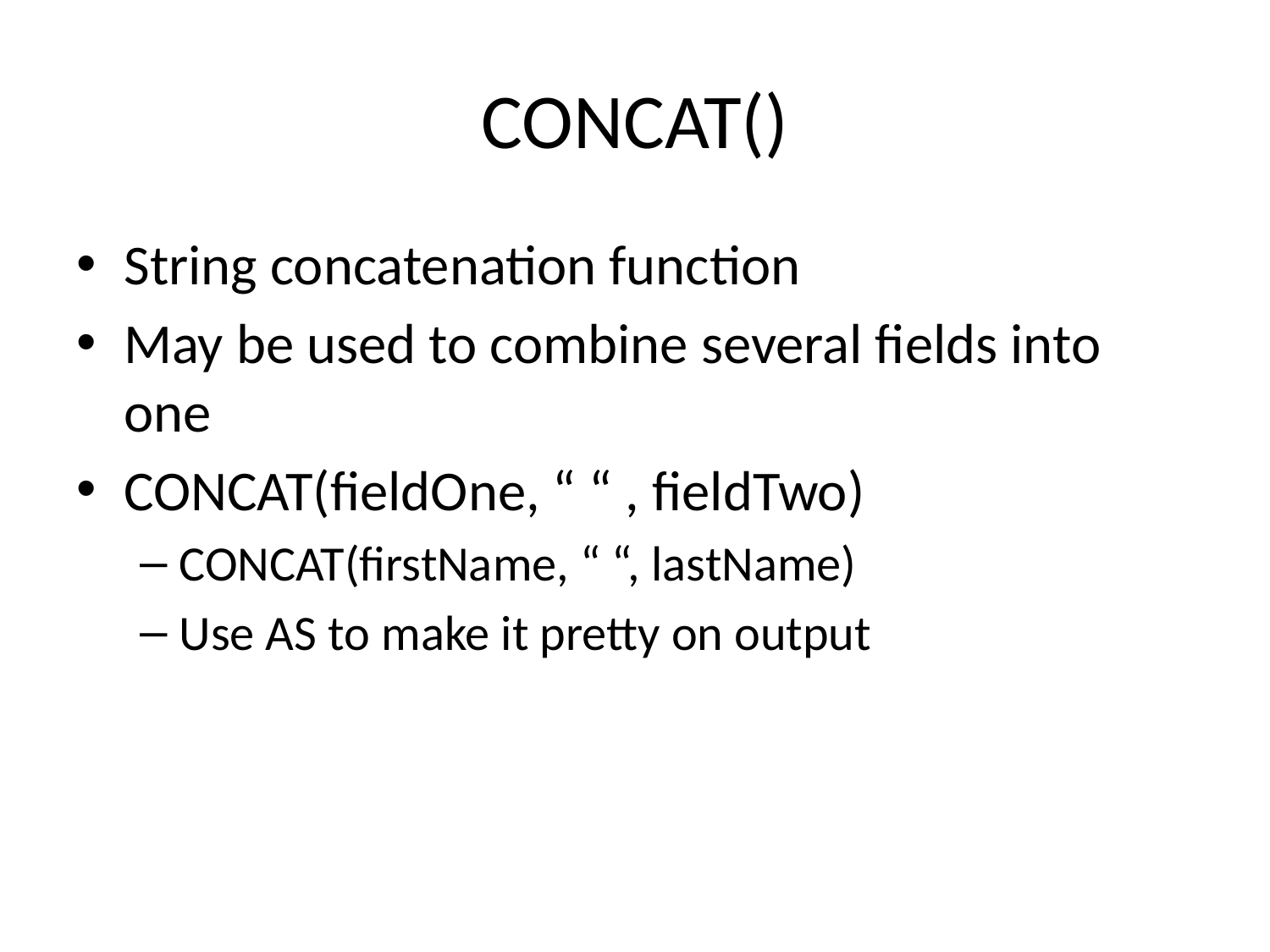

# CONCAT()
String concatenation function
May be used to combine several fields into one
CONCAT(fieldOne, “ “ , fieldTwo)
CONCAT(firstName, “ “, lastName)
Use AS to make it pretty on output